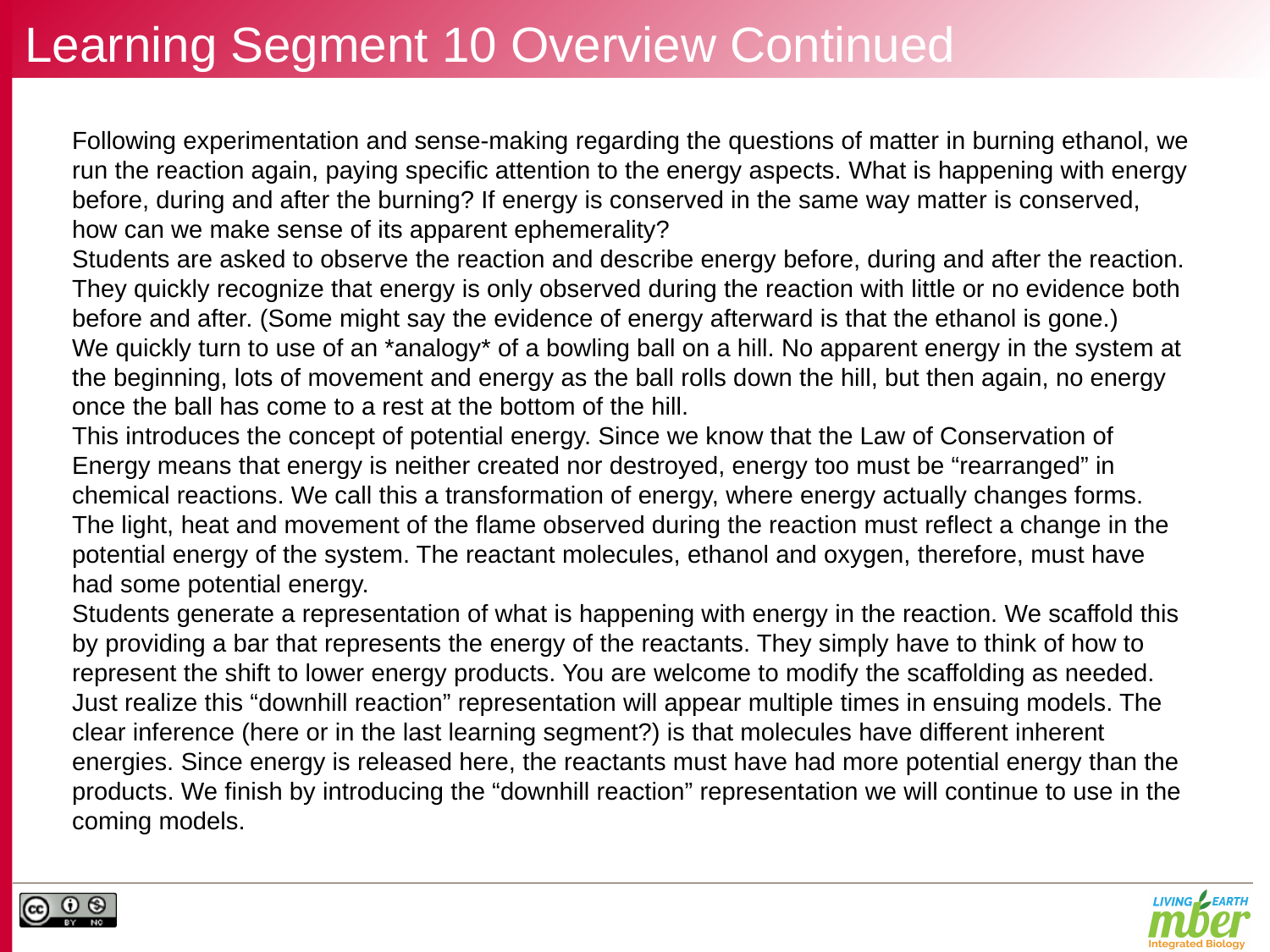

# Learning Segment 10 Overview Continued
Following experimentation and sense-making regarding the questions of matter in burning ethanol, we run the reaction again, paying specific attention to the energy aspects. What is happening with energy before, during and after the burning? If energy is conserved in the same way matter is conserved, how can we make sense of its apparent ephemerality?
Students are asked to observe the reaction and describe energy before, during and after the reaction. They quickly recognize that energy is only observed during the reaction with little or no evidence both before and after. (Some might say the evidence of energy afterward is that the ethanol is gone.)
We quickly turn to use of an *analogy* of a bowling ball on a hill. No apparent energy in the system at the beginning, lots of movement and energy as the ball rolls down the hill, but then again, no energy once the ball has come to a rest at the bottom of the hill.
This introduces the concept of potential energy. Since we know that the Law of Conservation of Energy means that energy is neither created nor destroyed, energy too must be “rearranged” in chemical reactions. We call this a transformation of energy, where energy actually changes forms. The light, heat and movement of the flame observed during the reaction must reflect a change in the potential energy of the system. The reactant molecules, ethanol and oxygen, therefore, must have had some potential energy.
Students generate a representation of what is happening with energy in the reaction. We scaffold this by providing a bar that represents the energy of the reactants. They simply have to think of how to represent the shift to lower energy products. You are welcome to modify the scaffolding as needed. Just realize this “downhill reaction” representation will appear multiple times in ensuing models. The clear inference (here or in the last learning segment?) is that molecules have different inherent energies. Since energy is released here, the reactants must have had more potential energy than the products. We finish by introducing the “downhill reaction” representation we will continue to use in the coming models.